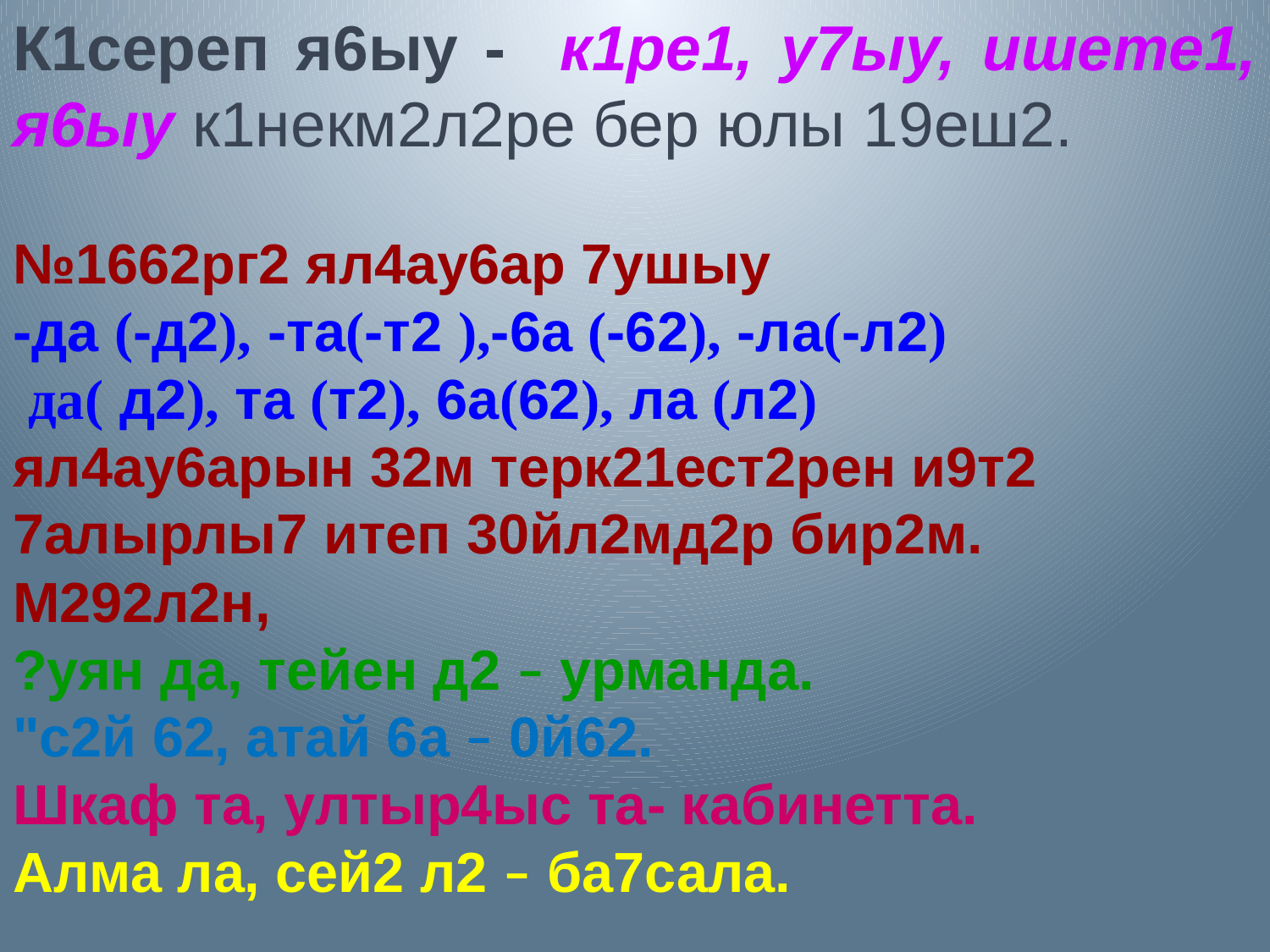

К1сереп я6ыу -  к1ре1, у7ыу, ишете1, я6ыу к1некм2л2ре бер юлы 19еш2.
№1662рг2 ял4ау6ар 7ушыу
-да (-д2), -та(-т2 ),-6а (-62), -ла(-л2)
 да( д2), та (т2), 6а(62), ла (л2)
ял4ау6арын 32м терк21ест2рен и9т2 7алырлы7 итеп 30йл2мд2р бир2м.
М292л2н,
?уян да, тейен д2 – урманда.
"с2й 62, атай 6а – 0й62.
Шкаф та, ултыр4ыс та- кабинетта.
Алма ла, сей2 л2 – ба7сала.